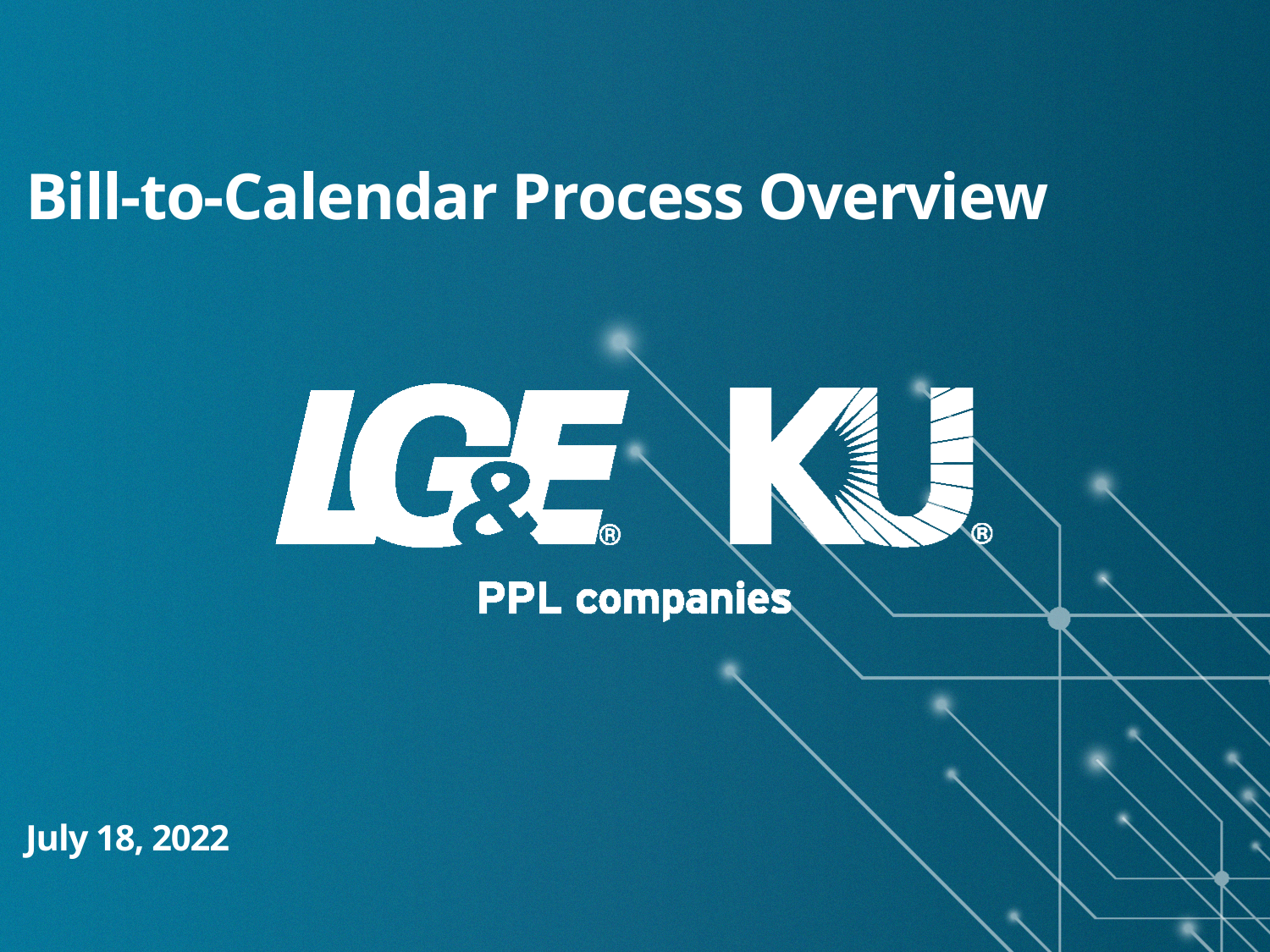

# Bill-to-Calendar Process Overview
July 18, 2022